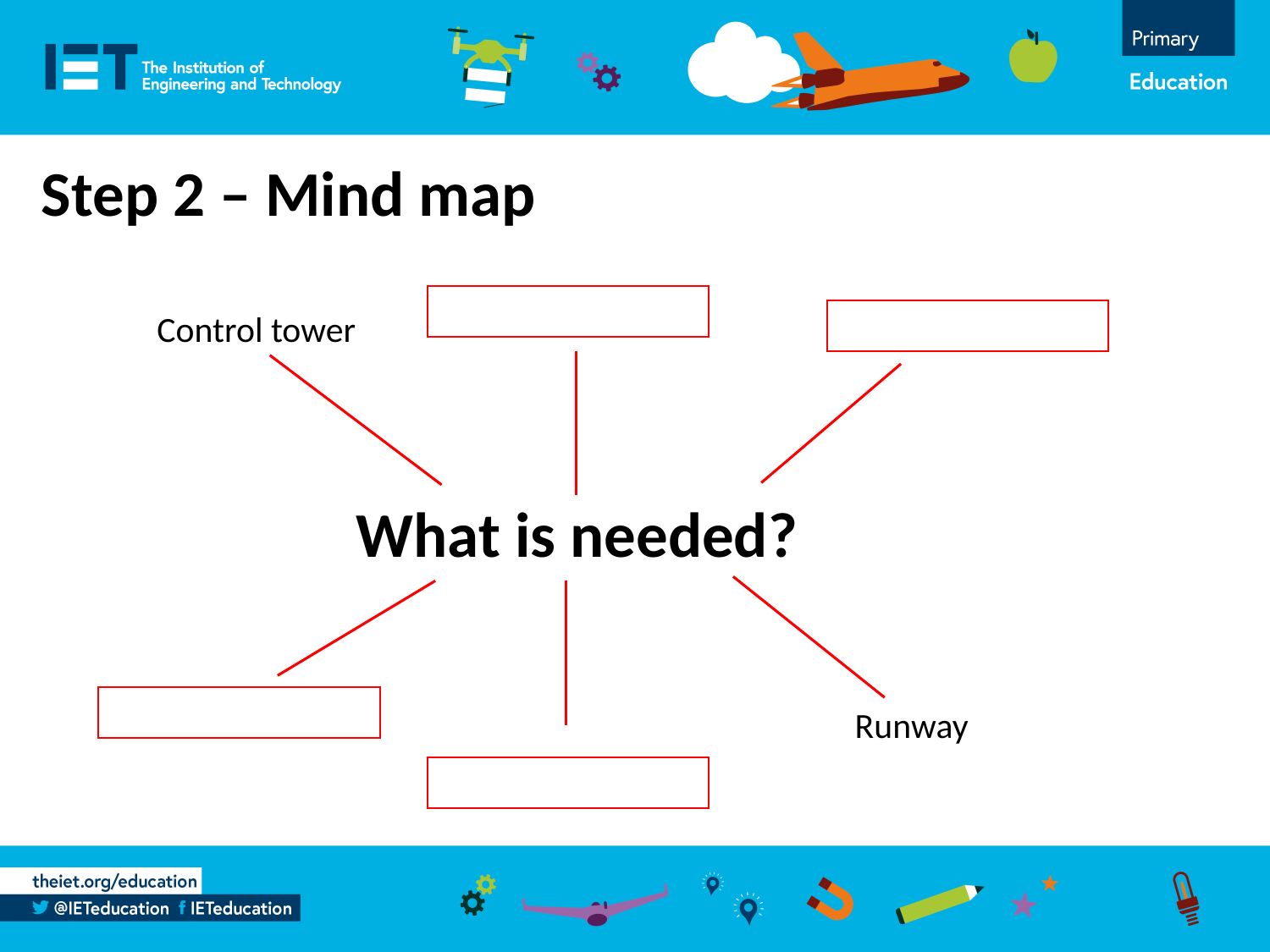

Step 2 – Mind map

Control tower

What is needed?

Runway